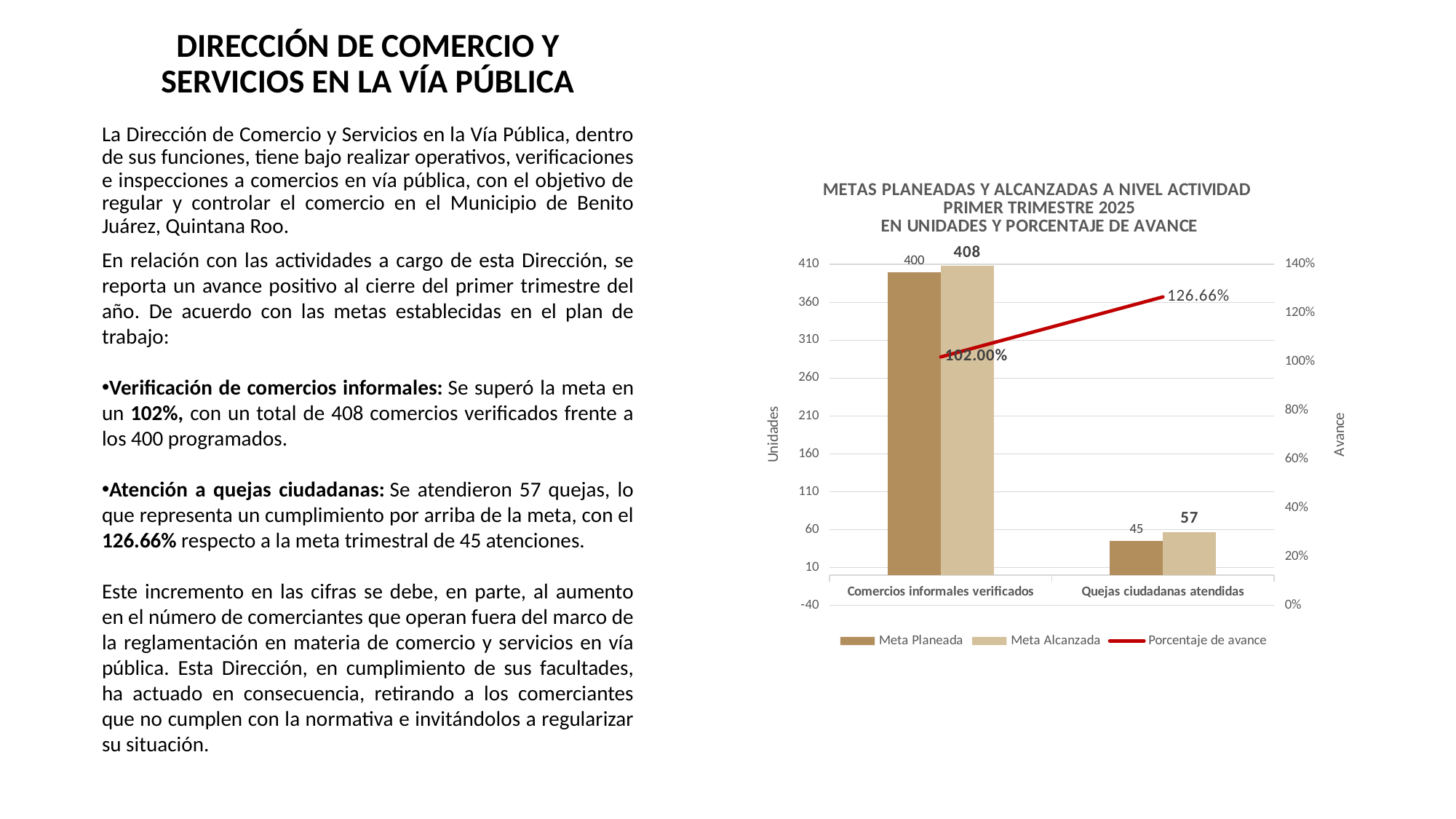

DIRECCIÓN DE COMERCIO Y SERVICIOS EN LA VÍA PÚBLICA
La Dirección de Comercio y Servicios en la Vía Pública, dentro de sus funciones, tiene bajo realizar operativos, verificaciones e inspecciones a comercios en vía pública, con el objetivo de regular y controlar el comercio en el Municipio de Benito Juárez, Quintana Roo.
En relación con las actividades a cargo de esta Dirección, se reporta un avance positivo al cierre del primer trimestre del año. De acuerdo con las metas establecidas en el plan de trabajo:

Verificación de comercios informales: Se superó la meta en un 102%, con un total de 408 comercios verificados frente a los 400 programados.

Atención a quejas ciudadanas: Se atendieron 57 quejas, lo que representa un cumplimiento por arriba de la meta, con el 126.66% respecto a la meta trimestral de 45 atenciones.

Este incremento en las cifras se debe, en parte, al aumento en el número de comerciantes que operan fuera del marco de la reglamentación en materia de comercio y servicios en vía pública. Esta Dirección, en cumplimiento de sus facultades, ha actuado en consecuencia, retirando a los comerciantes que no cumplen con la normativa e invitándolos a regularizar su situación.

### Chart: METAS PLANEADAS Y ALCANZADAS A NIVEL ACTIVIDAD
PRIMER TRIMESTRE 2025
EN UNIDADES Y PORCENTAJE DE AVANCE

| Category | Meta Planeada | Meta Alcanzada |  |
|---|---|---|---|
| Comercios informales verificados | 400.0 | 408.0 | 1.02 |
| Quejas ciudadanas atendidas | 45.0 | 57.0 | 1.2666666666666666 |